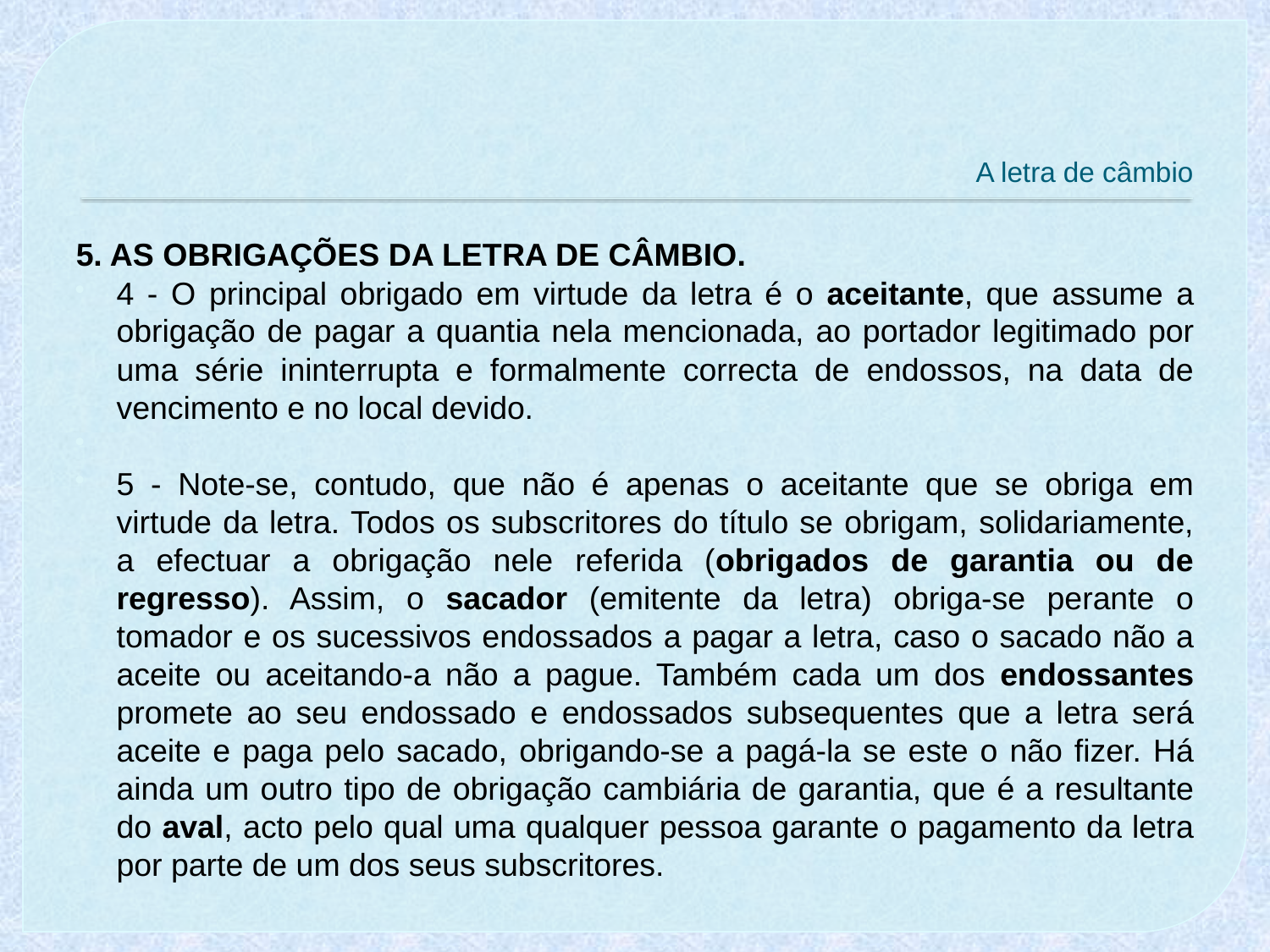

# A letra de câmbio
5. AS OBRIGAÇÕES DA LETRA DE CÂMBIO.
4 - O principal obrigado em virtude da letra é o aceitante, que assume a obrigação de pagar a quantia nela mencionada, ao portador legitimado por uma série ininterrupta e formalmente correcta de endossos, na data de vencimento e no local devido.

5 - Note-se, contudo, que não é apenas o aceitante que se obriga em virtude da letra. Todos os subscritores do título se obrigam, solidariamente, a efectuar a obrigação nele referida (obrigados de garantia ou de regresso). Assim, o sacador (emitente da letra) obriga-se perante o tomador e os sucessivos endossados a pagar a letra, caso o sacado não a aceite ou aceitando-a não a pague. Também cada um dos endossantes promete ao seu endossado e endossados subsequentes que a letra será aceite e paga pelo sacado, obrigando-se a pagá-la se este o não fizer. Há ainda um outro tipo de obrigação cambiária de garantia, que é a resultante do aval, acto pelo qual uma qualquer pessoa garante o pagamento da letra por parte de um dos seus subscritores.